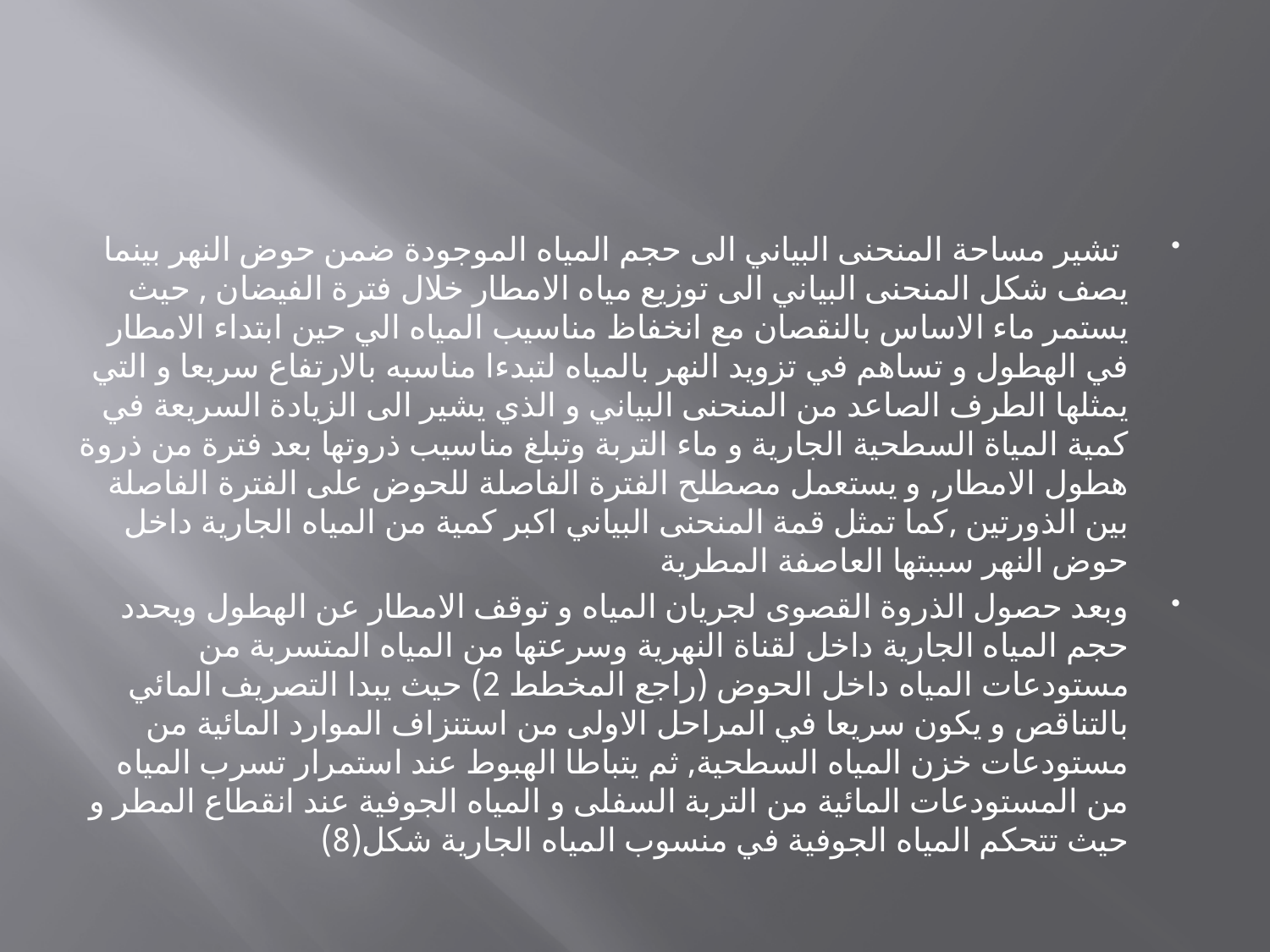

#
 تشير مساحة المنحنى البياني الى حجم المياه الموجودة ضمن حوض النهر بينما يصف شكل المنحنى البياني الى توزيع مياه الامطار خلال فترة الفيضان , حيث يستمر ماء الاساس بالنقصان مع انخفاظ مناسيب المياه الي حين ابتداء الامطار في الهطول و تساهم في تزويد النهر بالمياه لتبدءا مناسبه بالارتفاع سريعا و التي يمثلها الطرف الصاعد من المنحنى البياني و الذي يشير الى الزيادة السريعة في كمية المياة السطحية الجارية و ماء التربة وتبلغ مناسيب ذروتها بعد فترة من ذروة هطول الامطار, و يستعمل مصطلح الفترة الفاصلة للحوض على الفترة الفاصلة بين الذورتين ,كما تمثل قمة المنحنى البياني اكبر كمية من المياه الجارية داخل حوض النهر سببتها العاصفة المطرية
وبعد حصول الذروة القصوى لجريان المياه و توقف الامطار عن الهطول ويحدد حجم المياه الجارية داخل لقناة النهرية وسرعتها من المياه المتسربة من مستودعات المياه داخل الحوض (راجع المخطط 2) حيث يبدا التصريف المائي بالتناقص و يكون سريعا في المراحل الاولى من استنزاف الموارد المائية من مستودعات خزن المياه السطحية, ثم يتباطا الهبوط عند استمرار تسرب المياه من المستودعات المائية من التربة السفلى و المياه الجوفية عند انقطاع المطر و حيث تتحكم المياه الجوفية في منسوب المياه الجارية شكل(8)